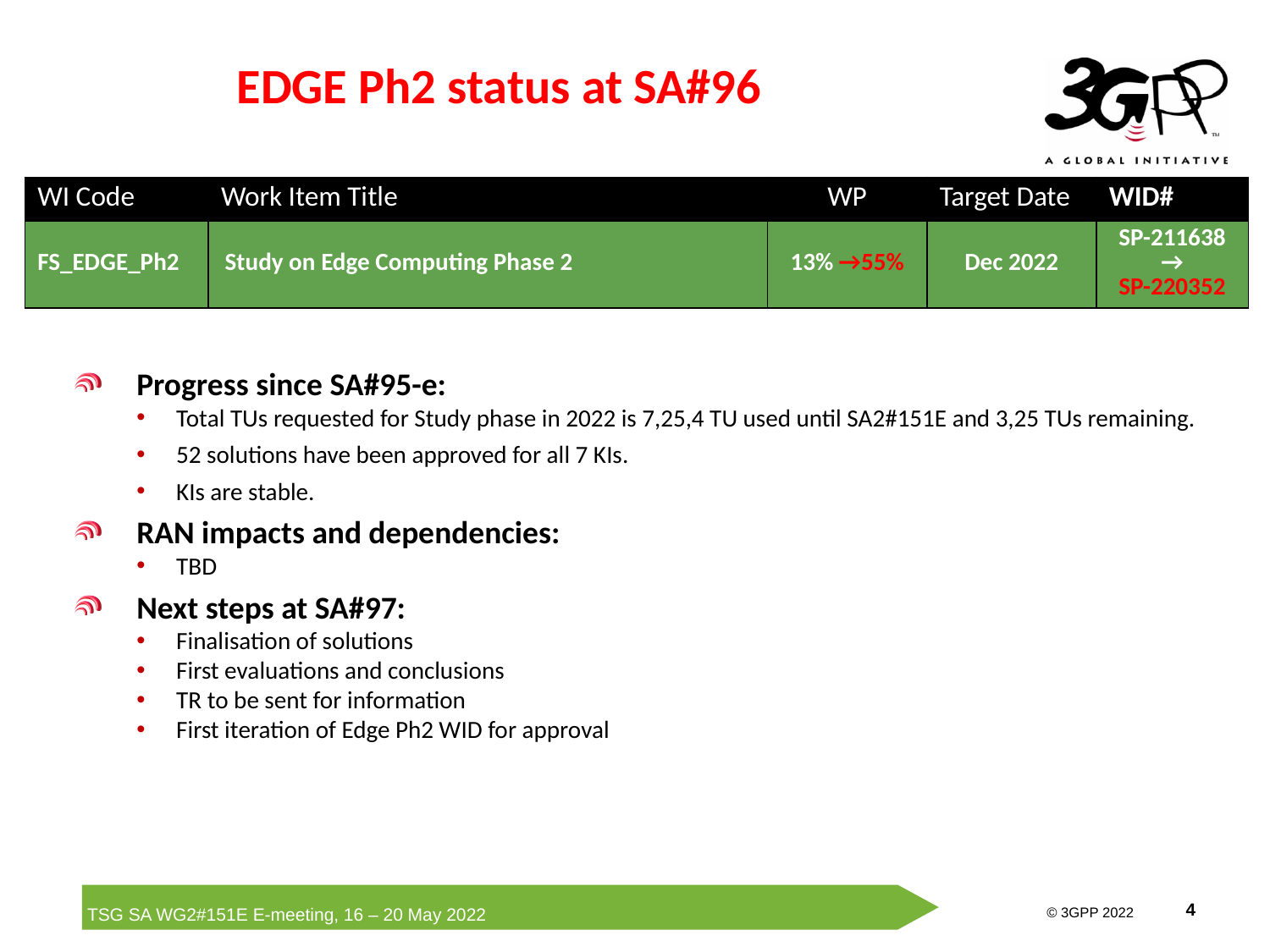

# EDGE Ph2 status at SA#96
| WI Code | Work Item Title | WP | Target Date | WID# |
| --- | --- | --- | --- | --- |
| FS\_EDGE\_Ph2 | Study on Edge Computing Phase 2 | 13% →55% | Dec 2022 | SP-211638 → SP-220352 |
Progress since SA#95-e:
Total TUs requested for Study phase in 2022 is 7,25,4 TU used until SA2#151E and 3,25 TUs remaining.
52 solutions have been approved for all 7 KIs.
KIs are stable.
RAN impacts and dependencies:
TBD
Next steps at SA#97:
Finalisation of solutions
First evaluations and conclusions
TR to be sent for information
First iteration of Edge Ph2 WID for approval